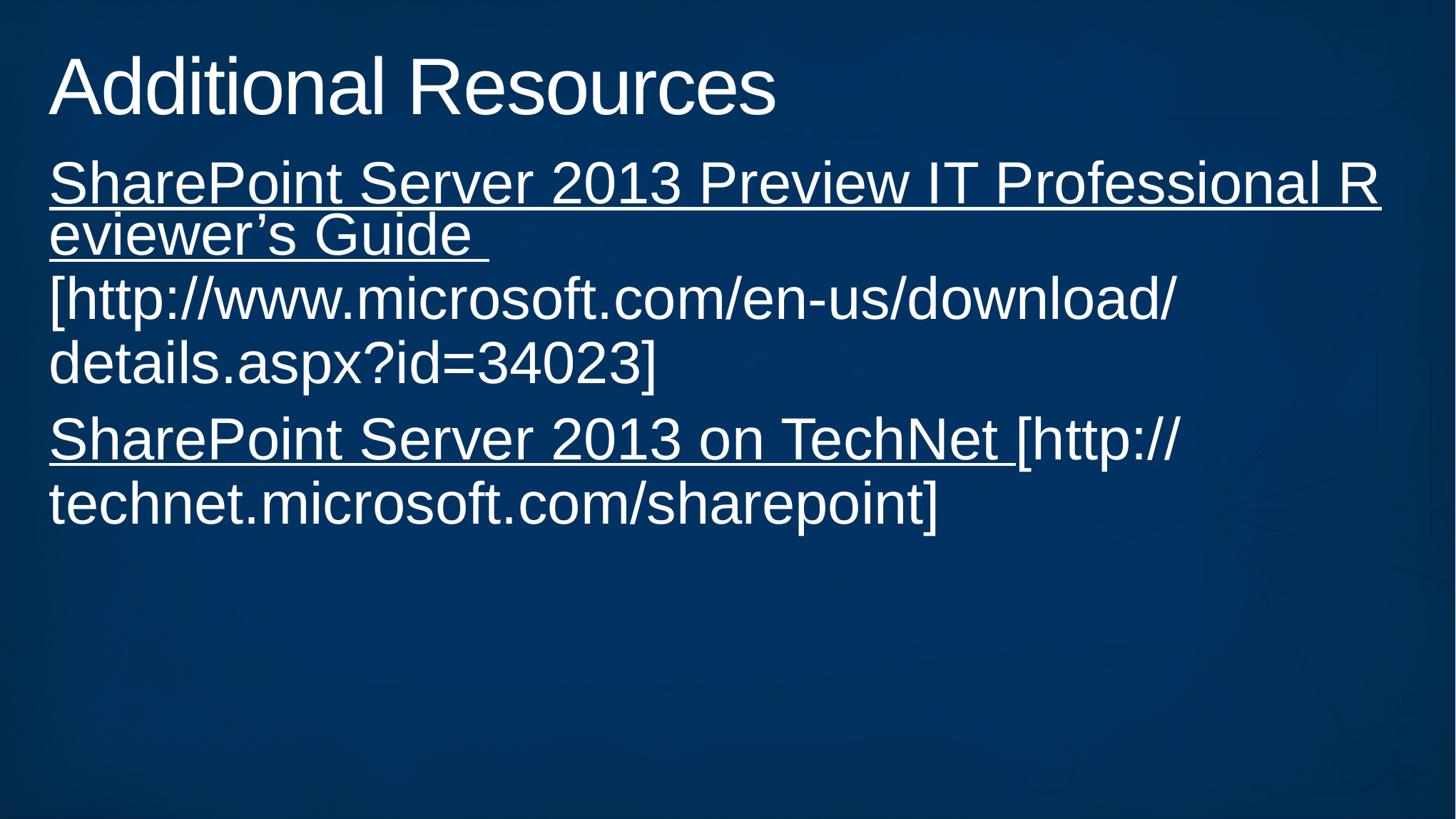

# Additional Resources
SharePoint Server 2013 Preview IT Professional Reviewer’s Guide [http://www.microsoft.com/en-us/download/details.aspx?id=34023]
SharePoint Server 2013 on TechNet [http://technet.microsoft.com/sharepoint]